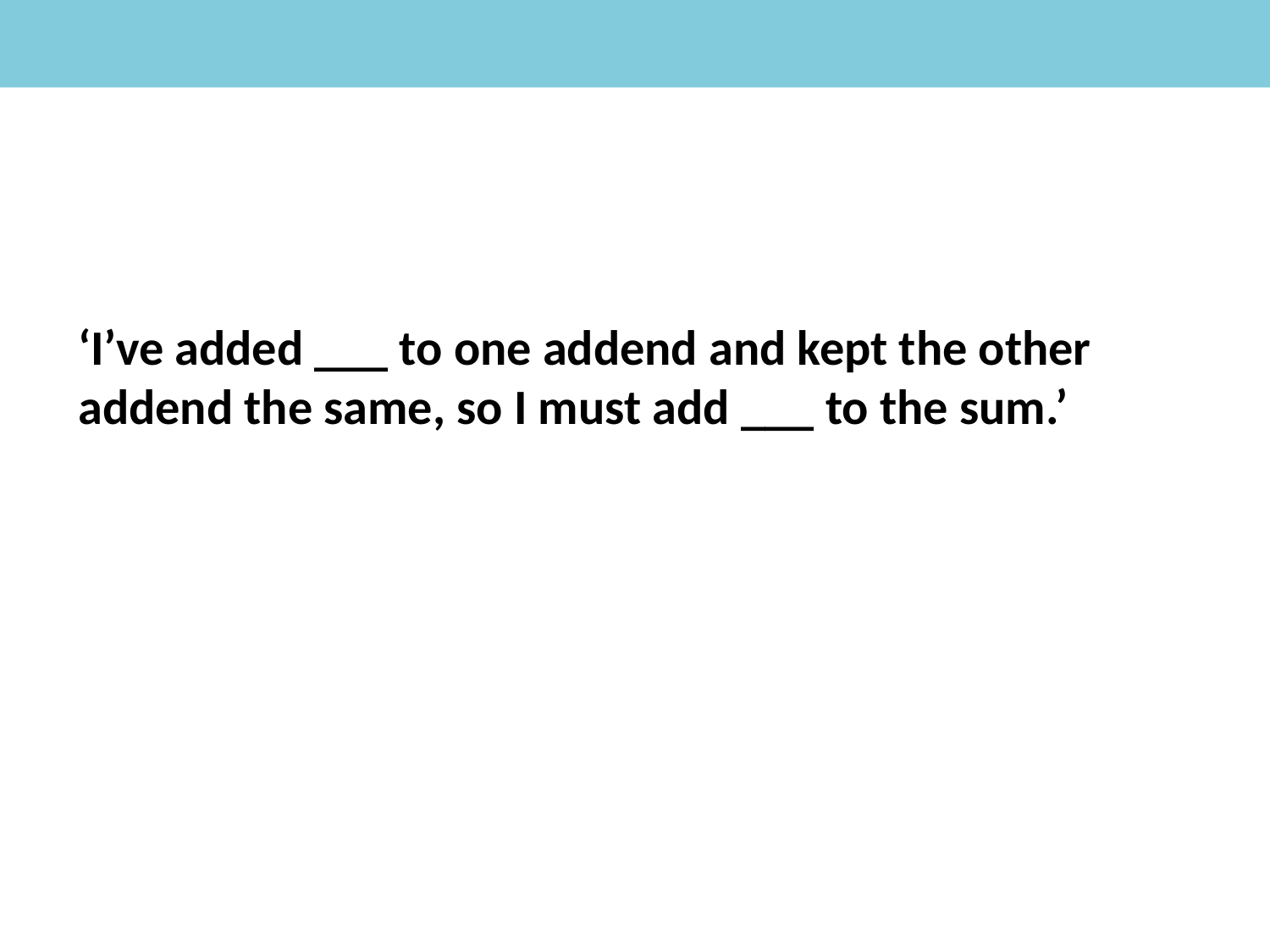

‘I’ve added ___ to one addend and kept the other addend the same, so I must add ___ to the sum.’